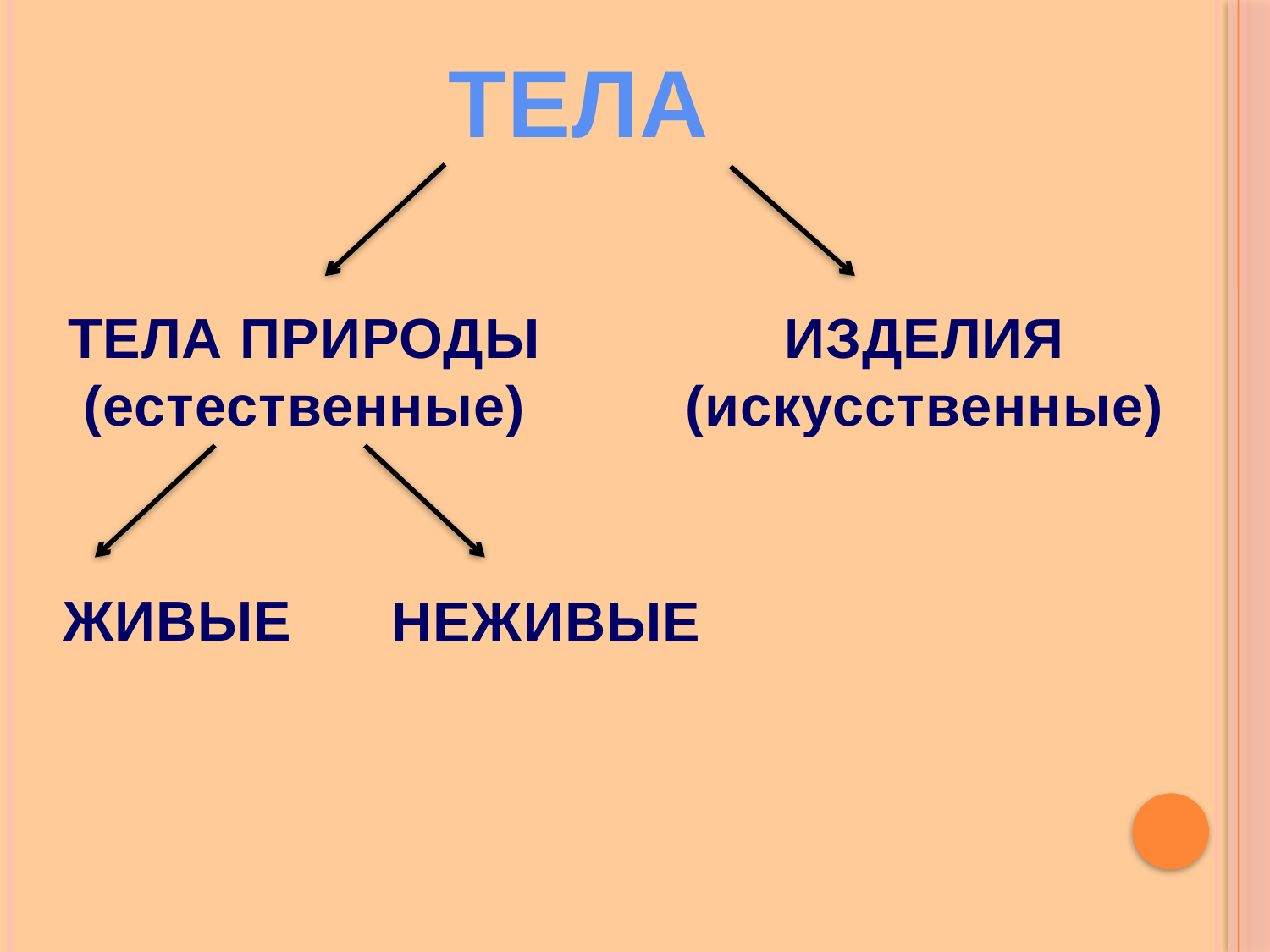

ТЕЛА
#

ТЕЛА ПРИРОДЫ
(естественные)
ИЗДЕЛИЯ
(искусственные)
ЖИВЫЕ
НЕЖИВЫЕ